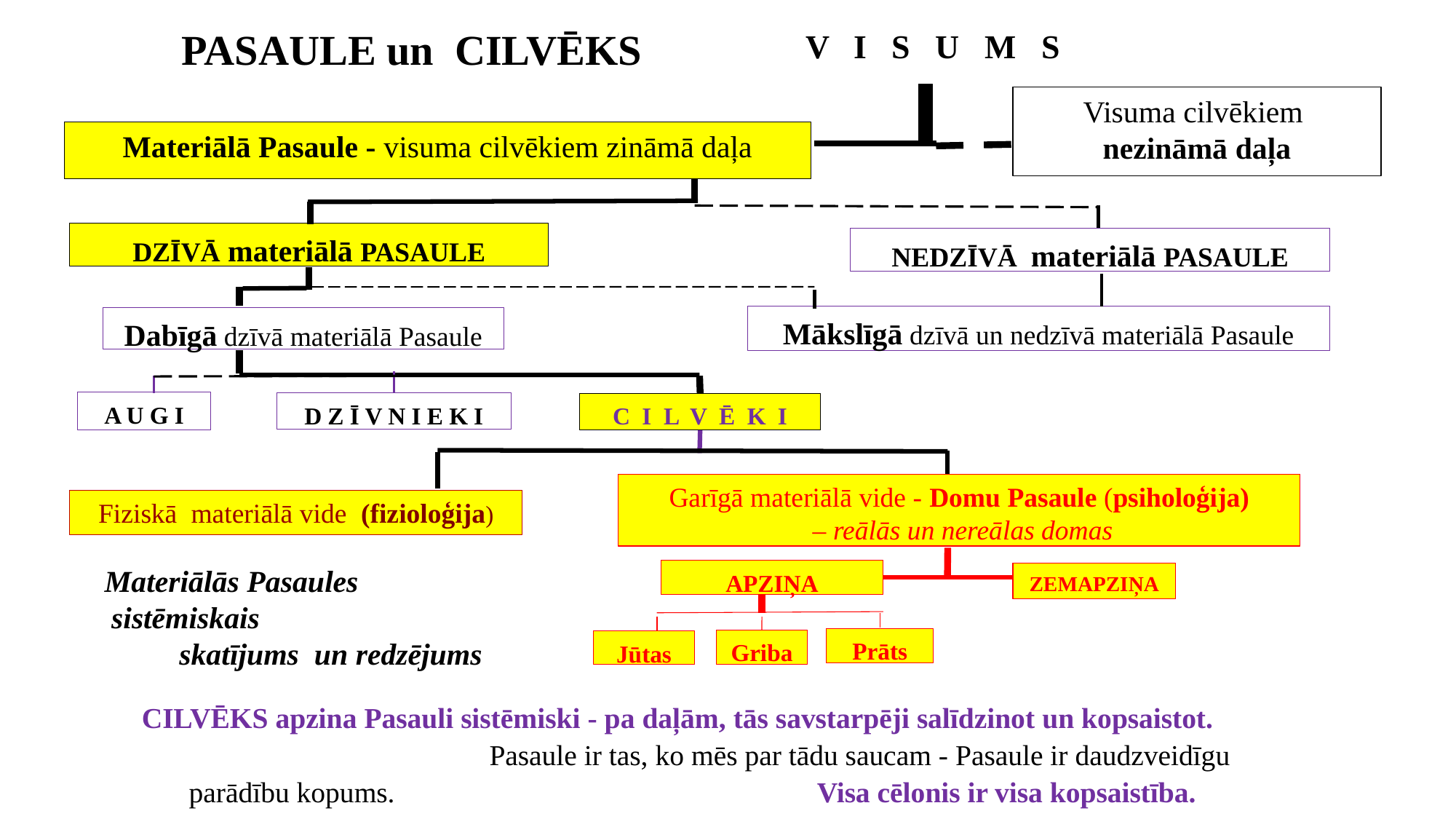

PASAULE un  CILVĒKS
V   I   S   U   M   S

Visuma cilvēkiem  nezināmā daļa
Materiālā Pasaule - visuma cilvēkiem zināmā daļa

DZĪVĀ materiālā PASAULE
NEDZĪVĀ  materiālā PASAULE
Mākslīgā dzīvā un nedzīvā materiālā Pasaule
Dabīgā dzīvā materiālā Pasaule
A U G I
D Z Ī V N I E K I
C  I  L  V  Ē  K  I
Garīgā materiālā vide - Domu Pasaule (psiholoģija)
 – reālās un nereālas domas
Fiziskā  materiālā vide  (fizioloģija)
APZIŅA
ZEMAPZIŅA
Materiālās Pasaules                     sistēmiskais                                        skatījums  un redzējums
Prāts
Griba
Jūtas
CILVĒKS apzina Pasauli sistēmiski - pa daļām, tās savstarpēji salīdzinot un kopsaistot.                                                   Pasaule ir tas, ko mēs par tādu saucam - Pasaule ir daudzveidīgu parādību kopums.                                                          Visa cēlonis ir visa kopsaistība.